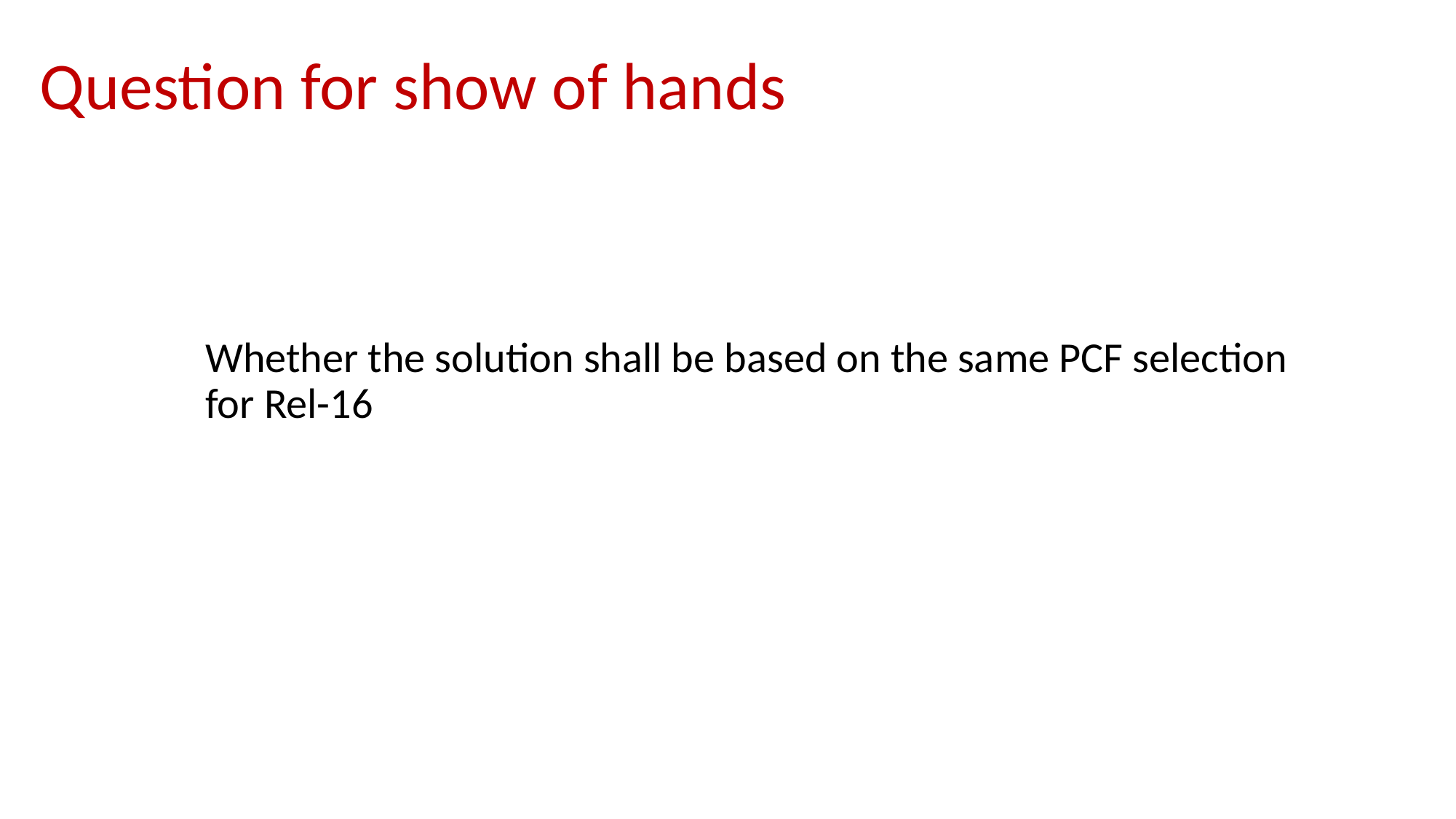

# Question for show of hands

Whether the solution shall be based on the same PCF selection for Rel-16